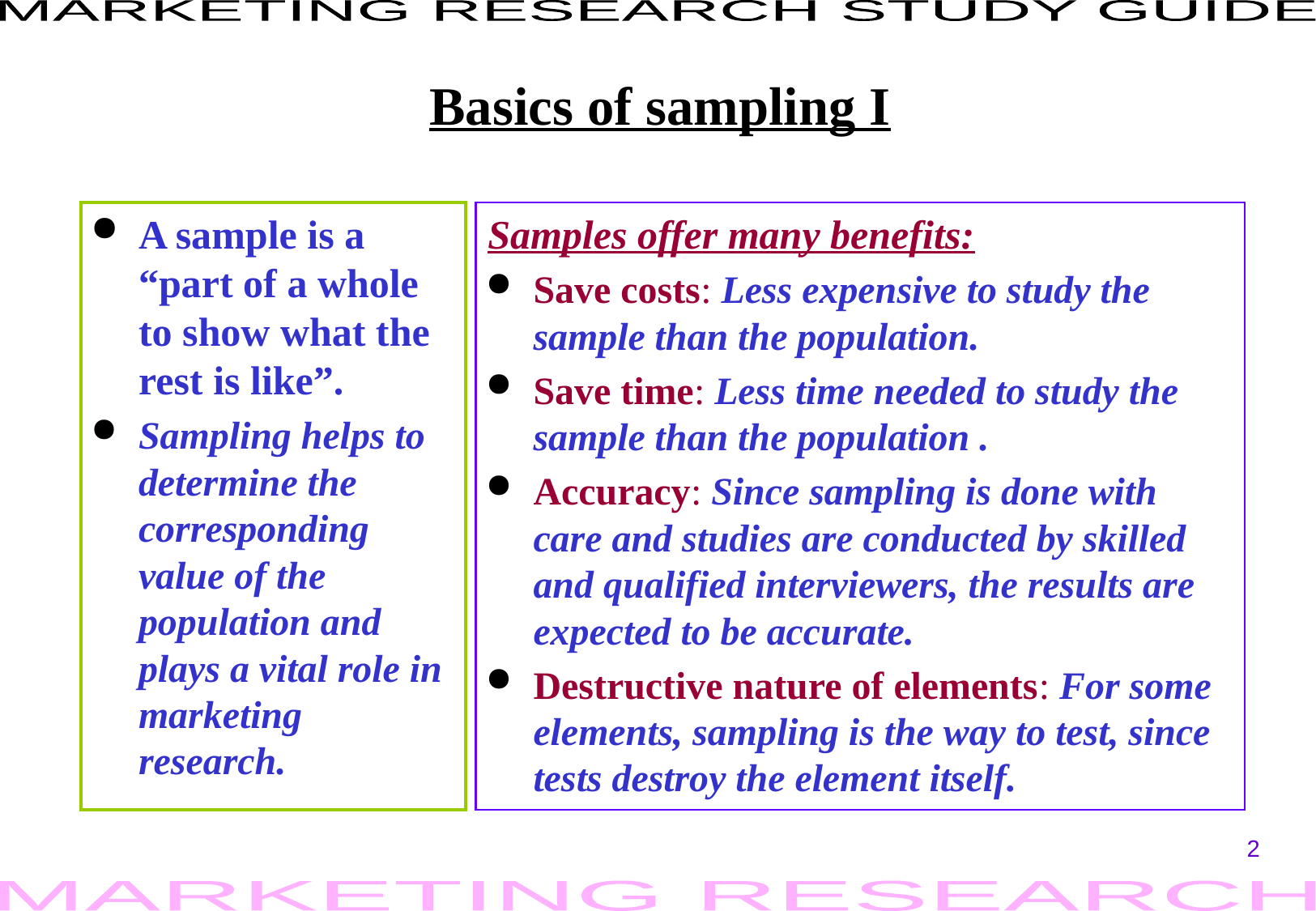

# Basics of sampling I
A sample is a “part of a whole to show what the rest is like”.
Sampling helps to determine the corresponding value of the population and plays a vital role in marketing research.
Samples offer many benefits:
Save costs: Less expensive to study the sample than the population.
Save time: Less time needed to study the sample than the population .
Accuracy: Since sampling is done with care and studies are conducted by skilled and qualified interviewers, the results are expected to be accurate.
Destructive nature of elements: For some elements, sampling is the way to test, since tests destroy the element itself.